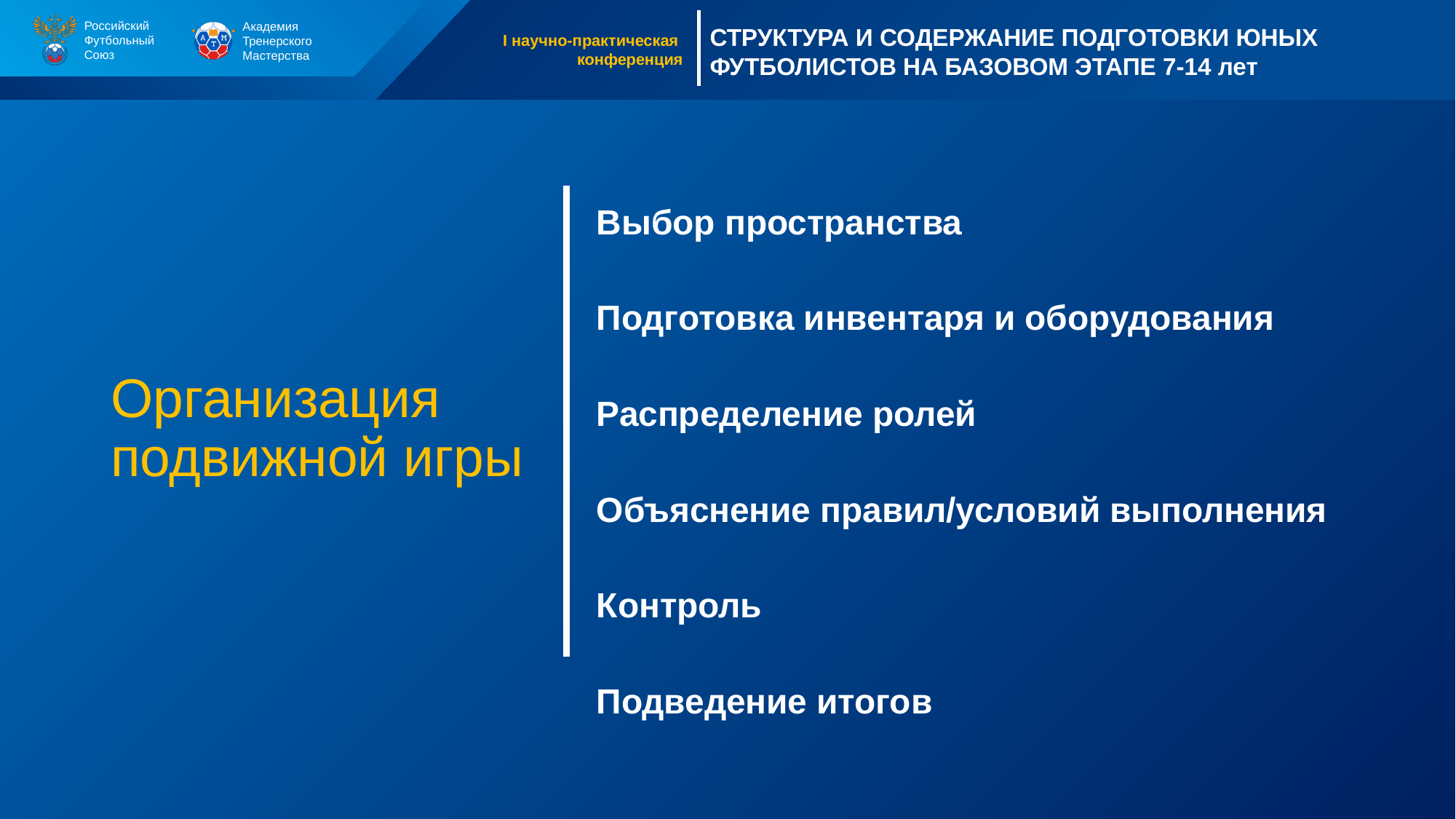

# Организация подвижной игры
Выбор пространства
Подготовка инвентаря и оборудования
Распределение ролей
Объяснение правил/условий выполнения
Контроль
Подведение итогов